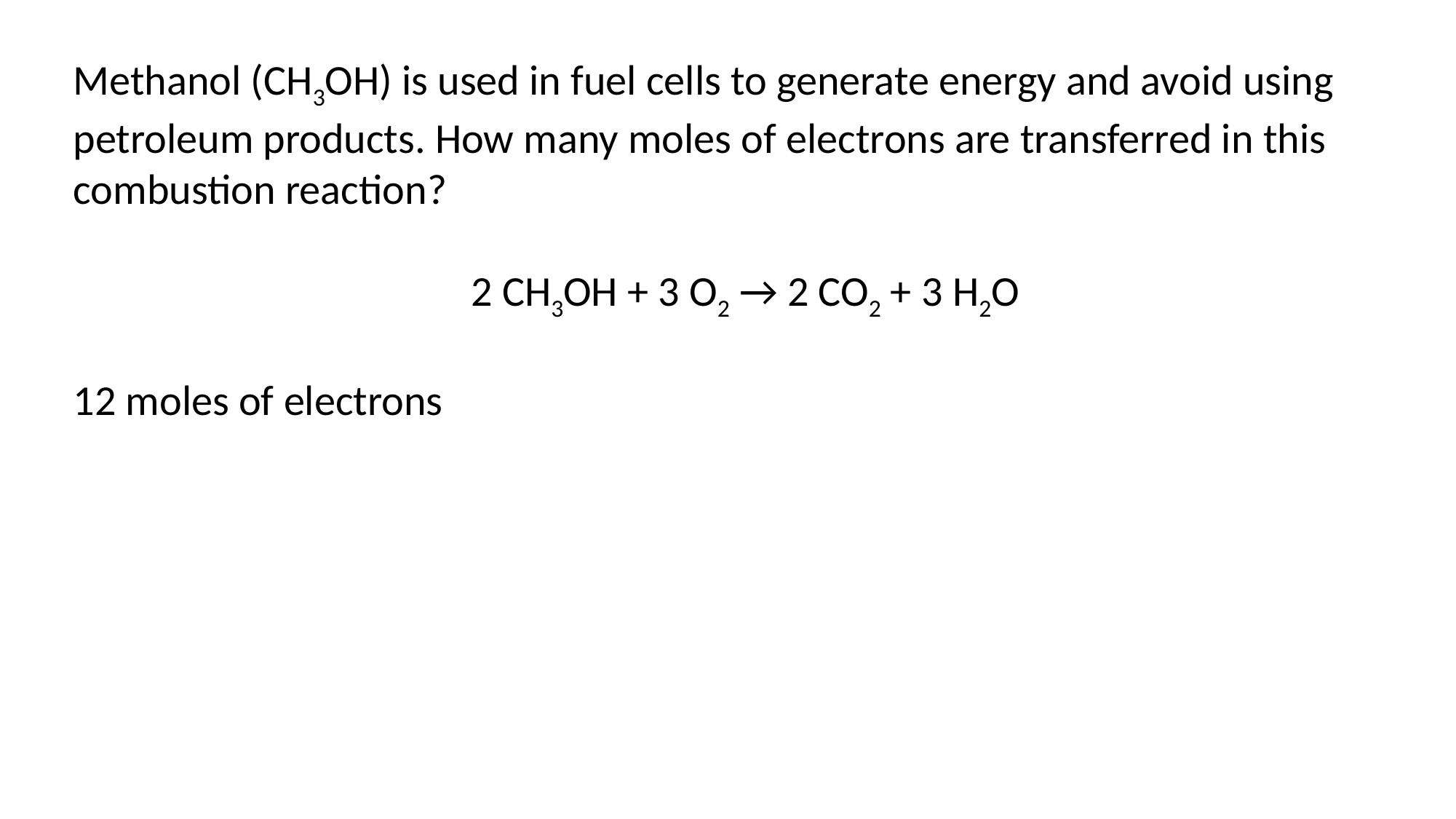

Methanol (CH3OH) is used in fuel cells to generate energy and avoid using petroleum products. How many moles of electrons are transferred in this combustion reaction?

2 CH3OH + 3 O2 → 2 CO2 + 3 H2O

12 moles of electrons